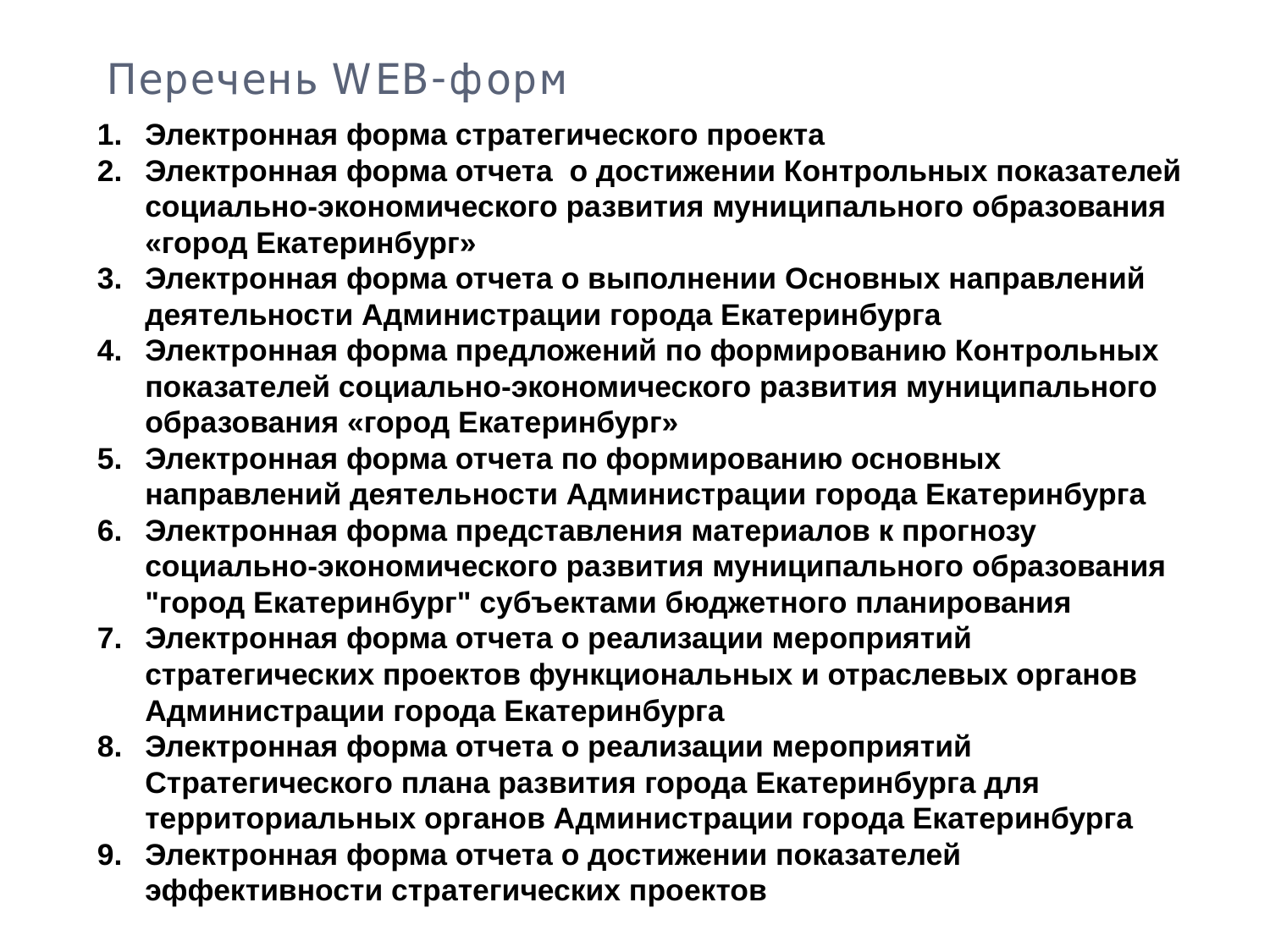

Перечень WEB-форм
Электронная форма стратегического проекта
Электронная форма отчета  о достижении Контрольных показателей социально-экономического развития муниципального образования «город Екатеринбург»
Электронная форма отчета о выполнении Основных направлений деятельности Администрации города Екатеринбурга
Электронная форма предложений по формированию Контрольных показателей социально-экономического развития муниципального образования «город Екатеринбург»
Электронная форма отчета по формированию основных направлений деятельности Администрации города Екатеринбурга
Электронная форма представления материалов к прогнозу социально-экономического развития муниципального образования "город Екатеринбург" субъектами бюджетного планирования
Электронная форма отчета о реализации мероприятий стратегических проектов функциональных и отраслевых органов Администрации города Екатеринбурга
Электронная форма отчета о реализации мероприятий Стратегического плана развития города Екатеринбурга для территориальных органов Администрации города Екатеринбурга
Электронная форма отчета о достижении показателей эффективности стратегических проектов